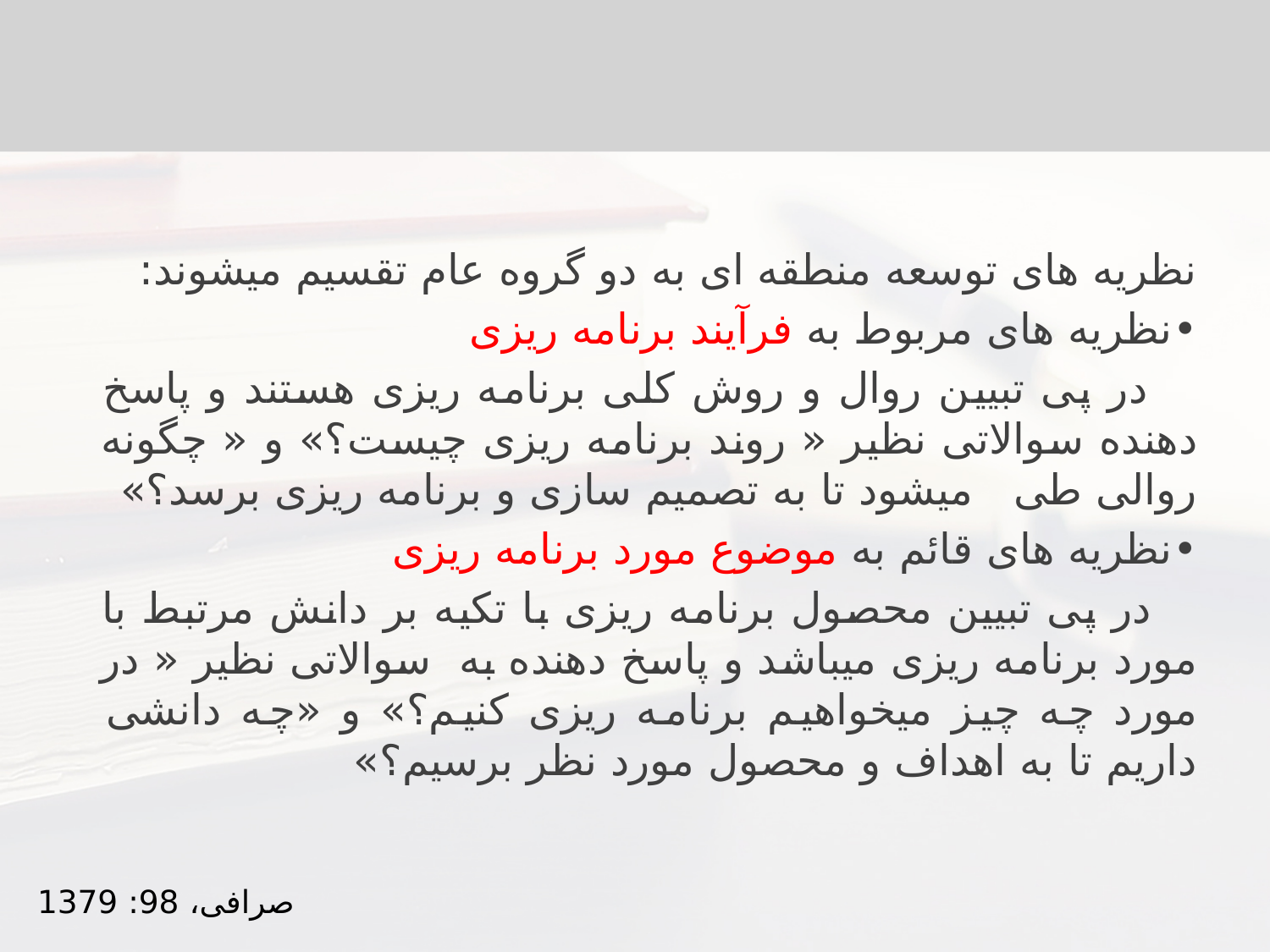

نظریه های توسعه منطقه ای به دو گروه عام تقسیم میشوند:
•	نظریه های مربوط به فرآیند برنامه ریزی
   در پی تبیین روال و روش کلی برنامه ریزی هستند و پاسخ دهنده سوالاتی نظیر « روند برنامه ریزی چیست؟» و « چگونه روالی طی   میشود تا به تصمیم سازی و برنامه ریزی برسد؟»
•	نظریه های قائم به موضوع مورد برنامه ریزی
   در پی تبیین محصول برنامه ریزی با تکیه بر دانش مرتبط با مورد برنامه ریزی میباشد و پاسخ دهنده به  سوالاتی نظیر « در مورد چه چیز میخواهیم برنامه ریزی کنیم؟» و «چه دانشی داریم تا به اهداف و محصول مورد نظر برسیم؟»

صرافی، 98: 1379